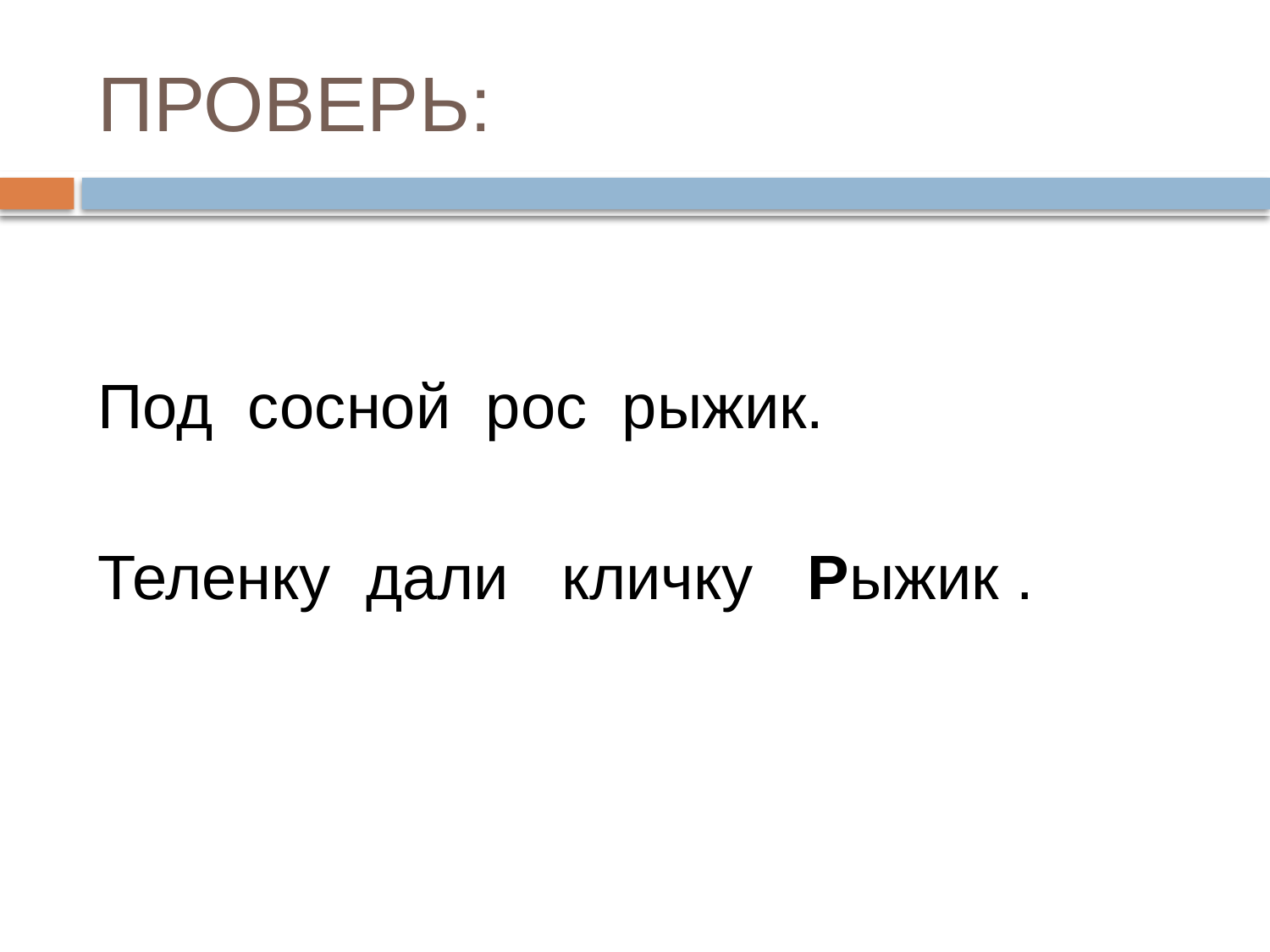

# ПРОВЕРЬ:
Под  сосной  рос  рыжик.

Теленку  дали   кличку   Рыжик .